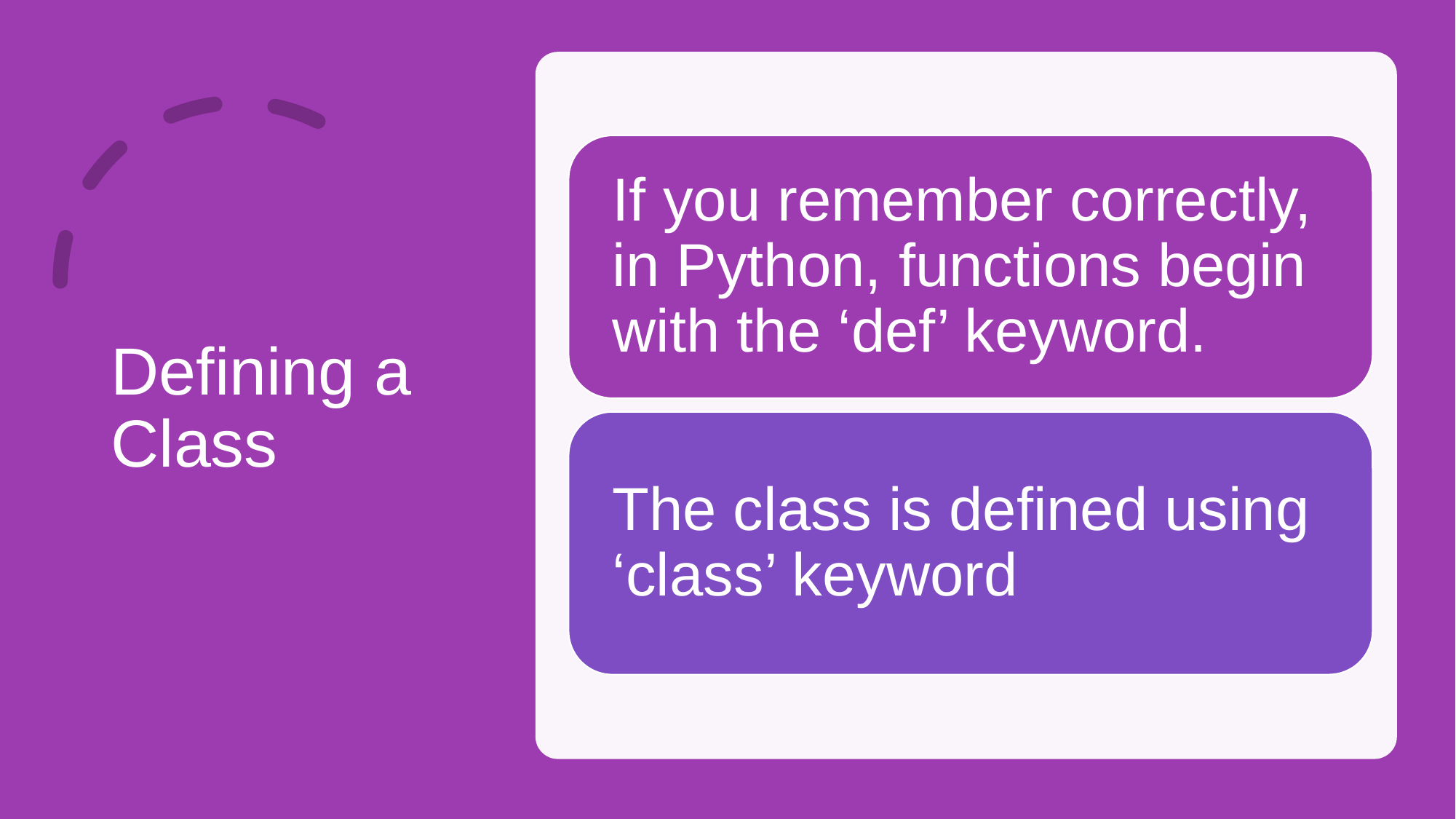

If you remember correctly, in Python, functions begin with the ‘def’ keyword.
The class is defined using ‘class’ keyword
# Defining a Class